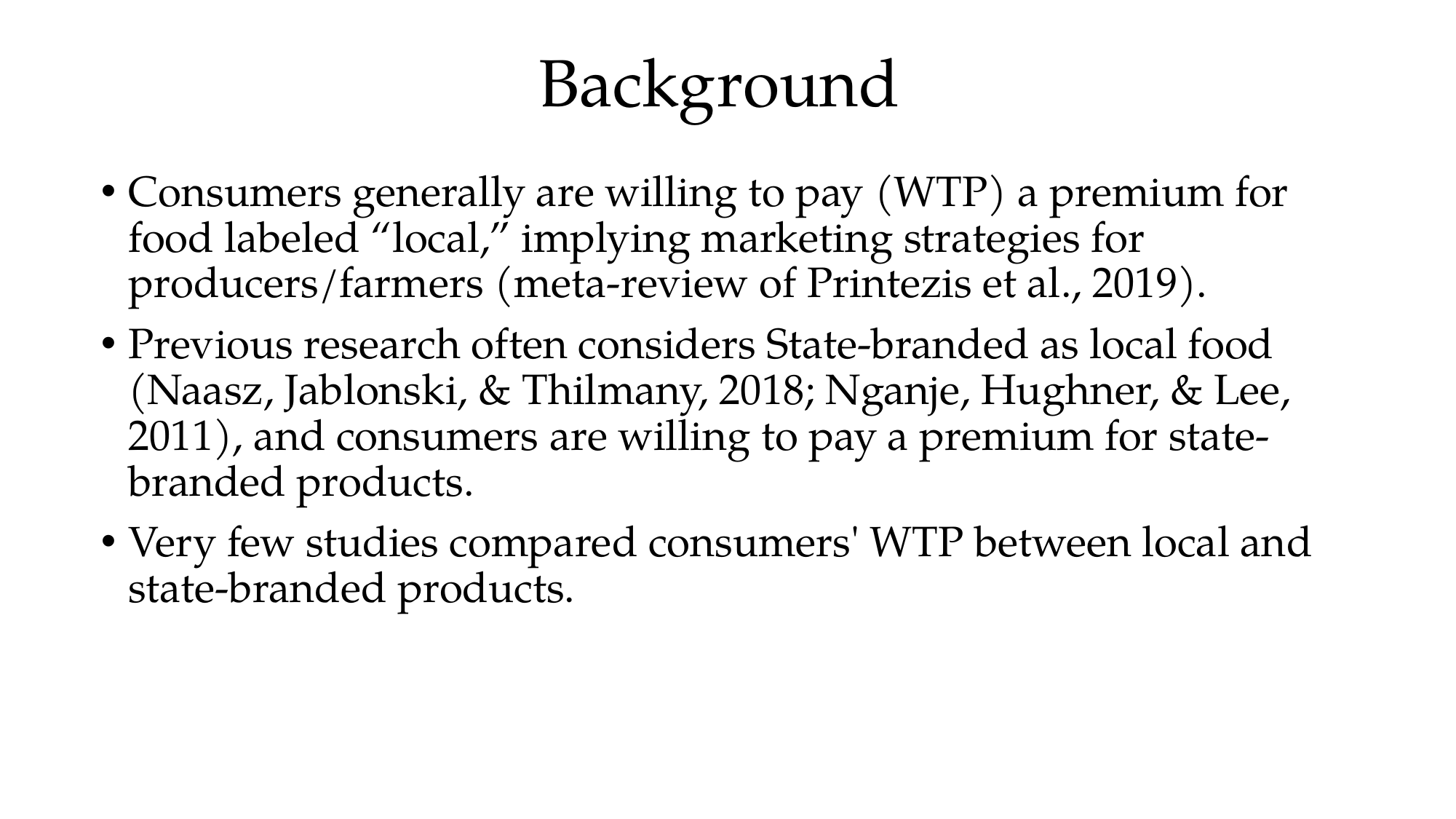

# Background
Consumers generally are willing to pay (WTP) a premium for food labeled “local,” implying marketing strategies for producers/farmers (meta-review of Printezis et al., 2019).
Previous research often considers State-branded as local food (Naasz, Jablonski, & Thilmany, 2018; Nganje, Hughner, & Lee, 2011), and consumers are willing to pay a premium for state-branded products.
Very few studies compared consumers' WTP between local and state-branded products.